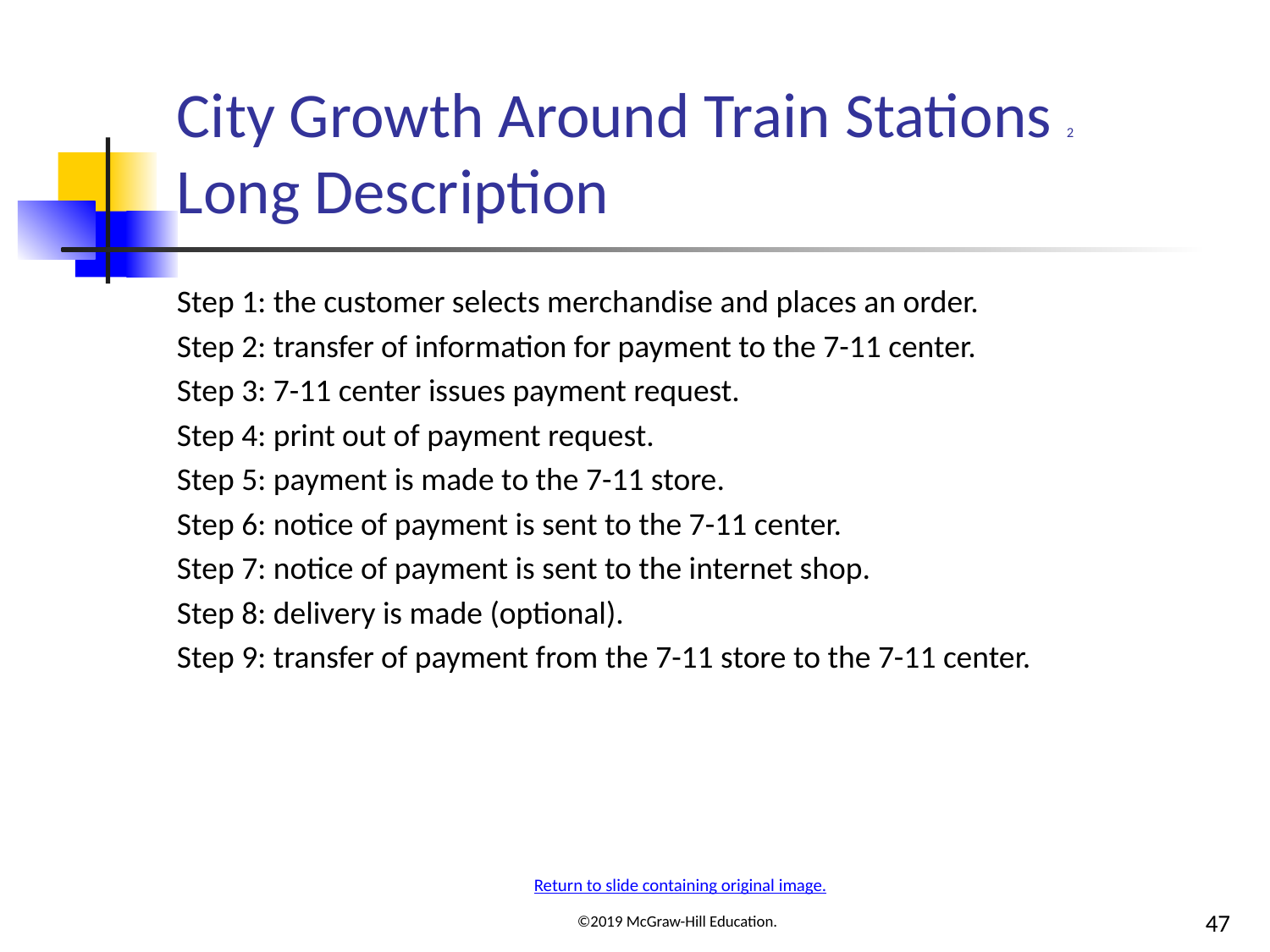

# City Growth Around Train Stations 2 Long Description
Step 1: the customer selects merchandise and places an order.
Step 2: transfer of information for payment to the 7-11 center.
Step 3: 7-11 center issues payment request.
Step 4: print out of payment request.
Step 5: payment is made to the 7-11 store.
Step 6: notice of payment is sent to the 7-11 center.
Step 7: notice of payment is sent to the internet shop.
Step 8: delivery is made (optional).
Step 9: transfer of payment from the 7-11 store to the 7-11 center.
Return to slide containing original image.